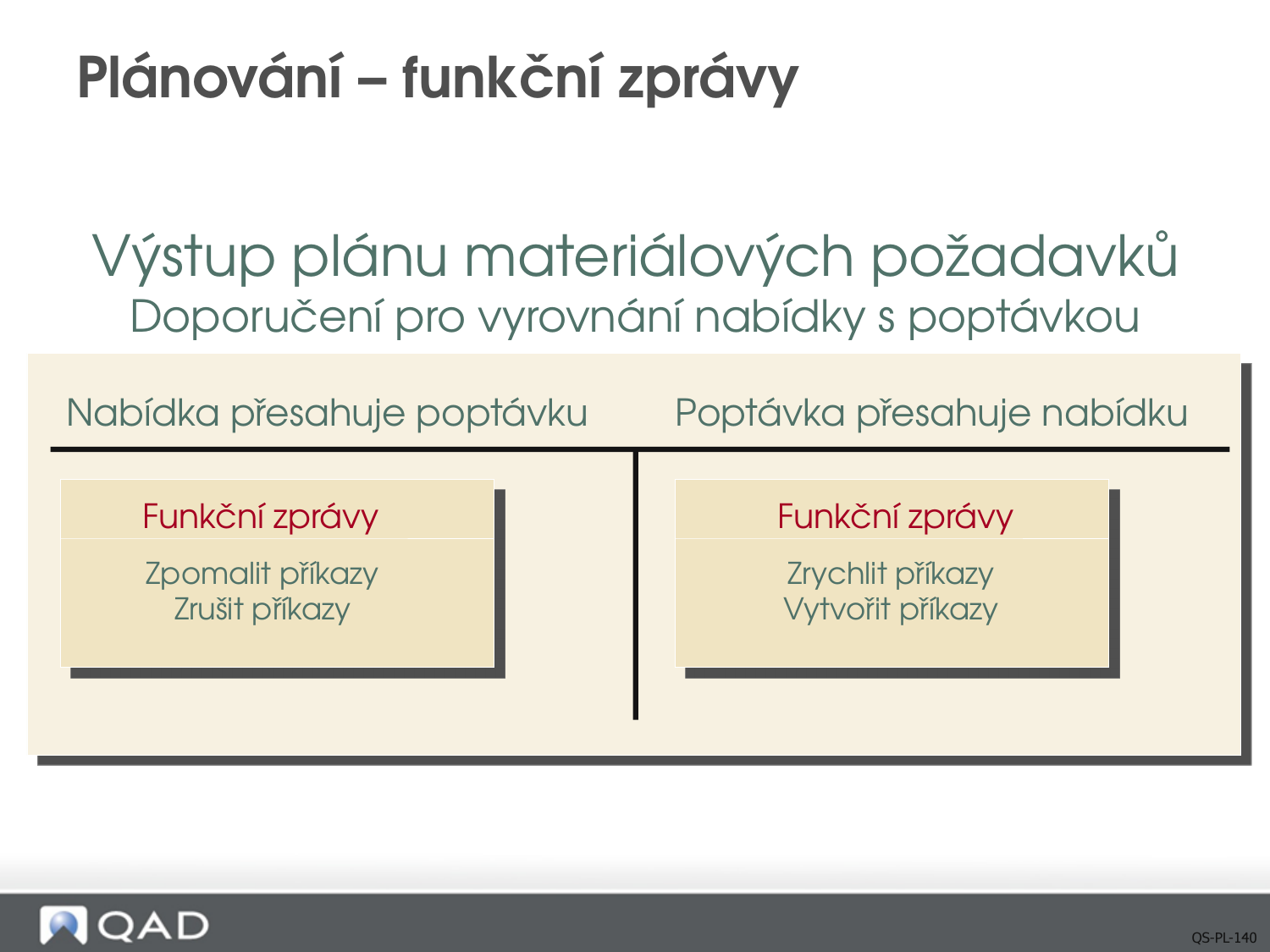

# Plánování – funkční zprávy
Výstup plánu materiálových požadavků
Doporučení pro vyrovnání nabídky s poptávkou

Nabídka přesahuje poptávku
Poptávka přesahuje nabídku

Funkční zprávy
Funkční zprávy

Zpomalit příkazy
Zrušit příkazy
Zrychlit příkazy
Vytvořit příkazy
QS-PL-140